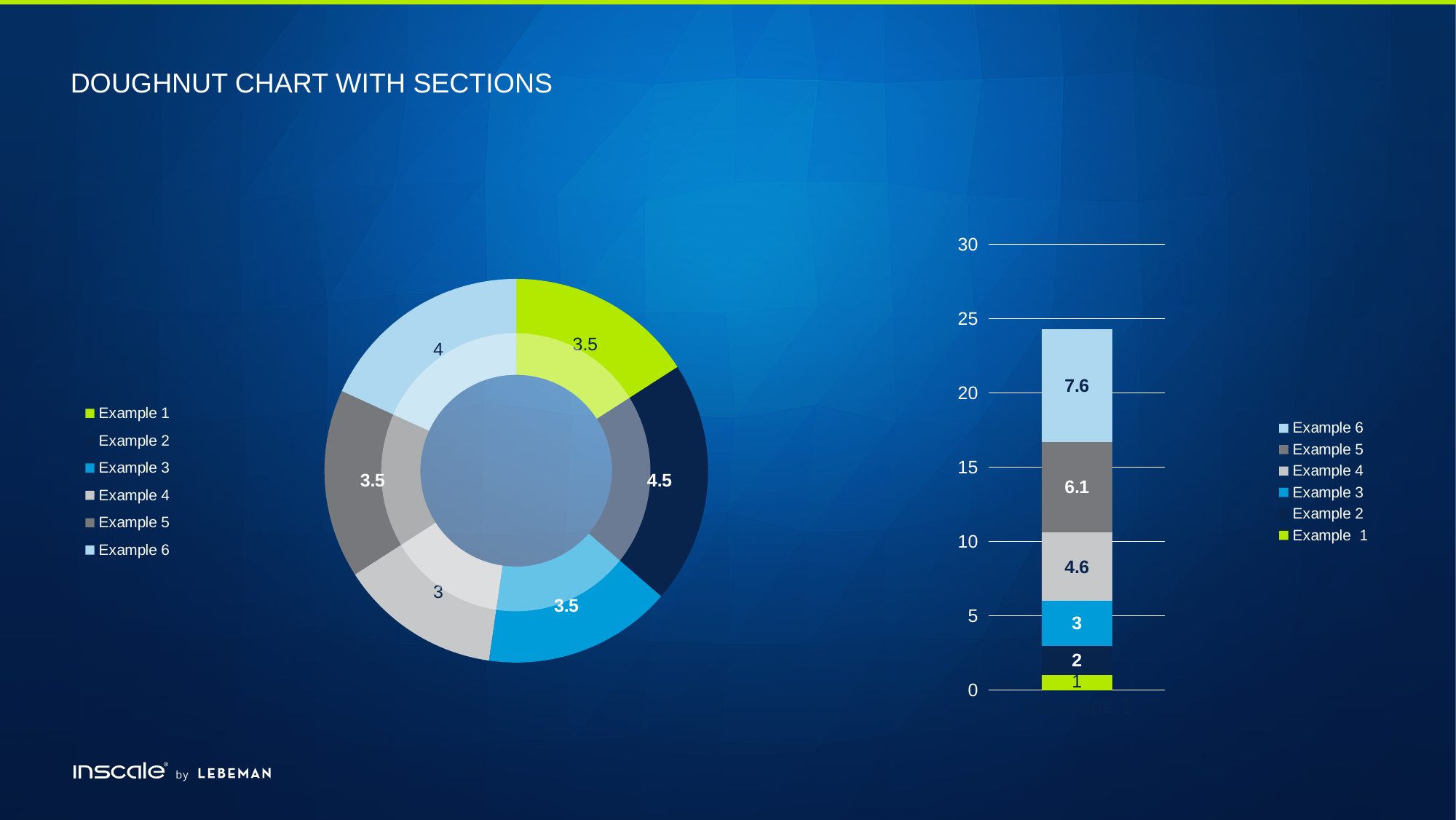

# Doughnut chart with sections

### Chart

| Category | Datenreihe 1 |
|---|---|
| Example 1 | 3.5 |
| Example 2 | 4.5 |
| Example 3 | 3.5 |
| Example 4 | 3.0 |
| Example 5 | 3.5 |
| Example 6 | 4.0 |

### Chart

| Category | Example  1 | Example 2 | Example 3 | Example 4 | Example 5 | Example 6 |
|---|---|---|---|---|---|---|
| Kategorie 1 | 1.0 | 2.0 | 3.0 | 4.6 | 6.1 | 7.6 |